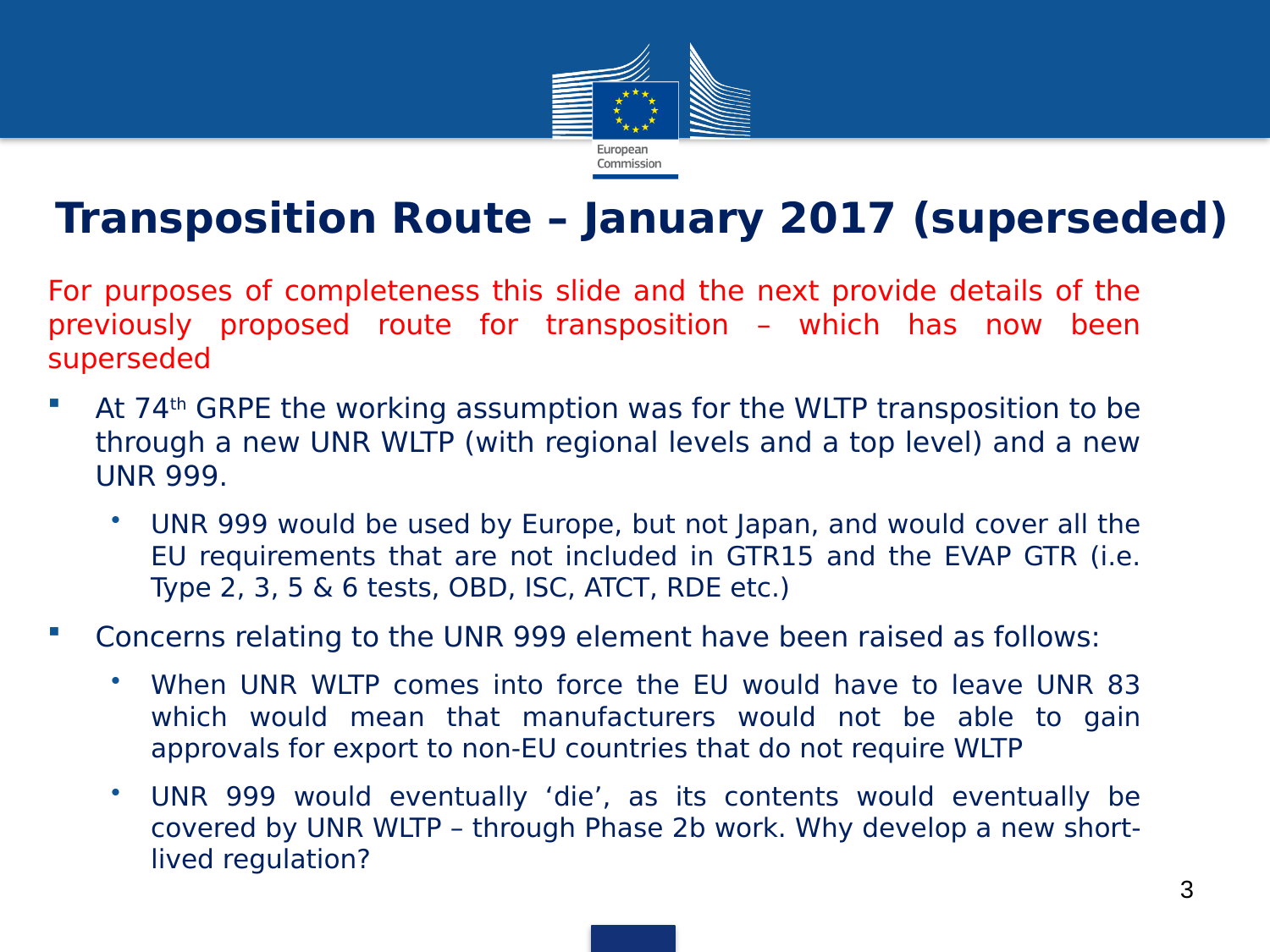

# Transposition Route – January 2017 (superseded)
For purposes of completeness this slide and the next provide details of the previously proposed route for transposition – which has now been superseded
At 74th GRPE the working assumption was for the WLTP transposition to be through a new UNR WLTP (with regional levels and a top level) and a new UNR 999.
UNR 999 would be used by Europe, but not Japan, and would cover all the EU requirements that are not included in GTR15 and the EVAP GTR (i.e. Type 2, 3, 5 & 6 tests, OBD, ISC, ATCT, RDE etc.)
Concerns relating to the UNR 999 element have been raised as follows:
When UNR WLTP comes into force the EU would have to leave UNR 83 which would mean that manufacturers would not be able to gain approvals for export to non-EU countries that do not require WLTP
UNR 999 would eventually ‘die’, as its contents would eventually be covered by UNR WLTP – through Phase 2b work. Why develop a new short-lived regulation?
3